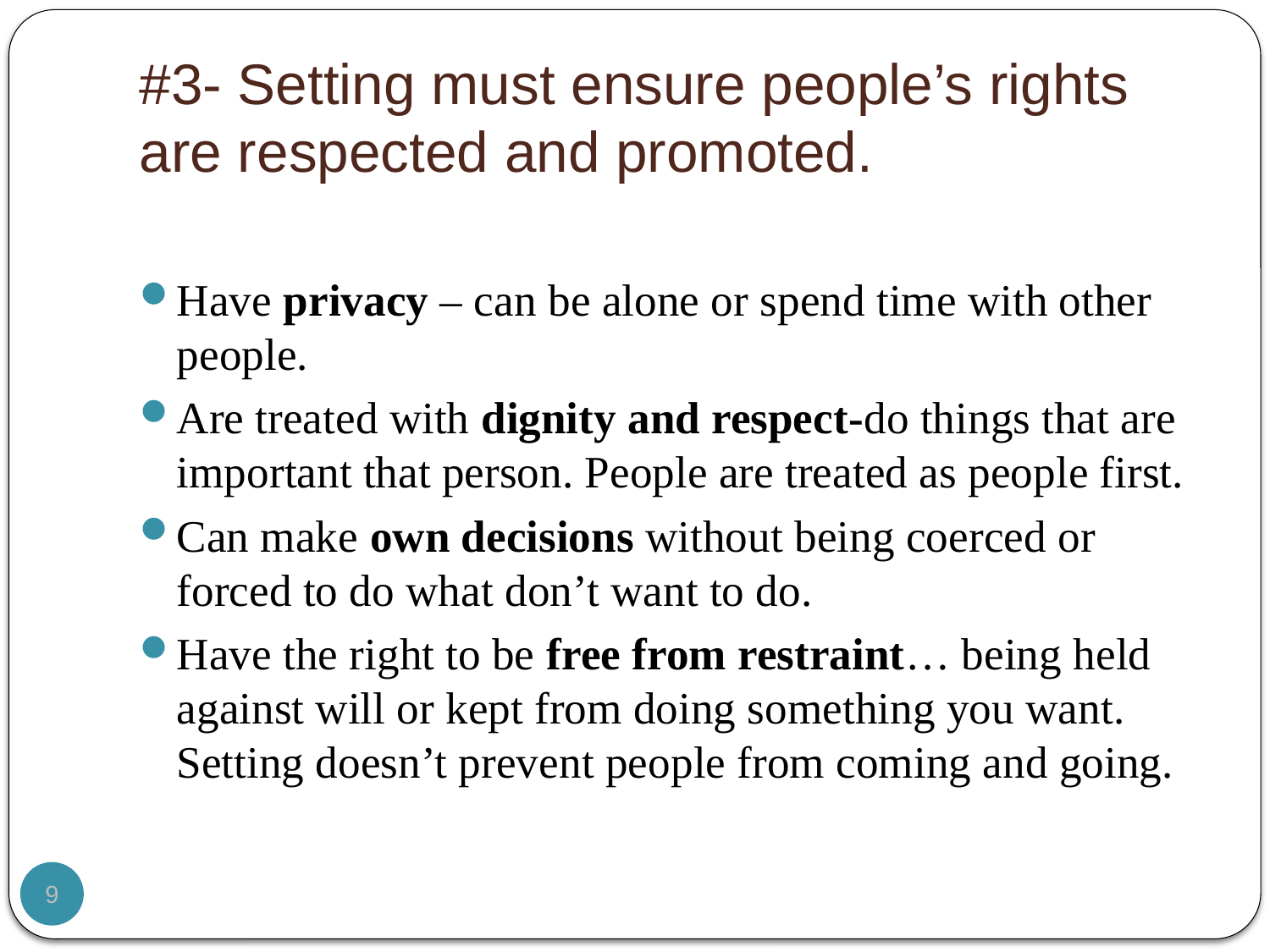

# #3- Setting must ensure people’s rights are respected and promoted.

Have privacy – can be alone or spend time with other people.
Are treated with dignity and respect-do things that are important that person. People are treated as people first.
Can make own decisions without being coerced or forced to do what don’t want to do.
Have the right to be free from restraint… being held against will or kept from doing something you want.  Setting doesn’t prevent people from coming and going.
9